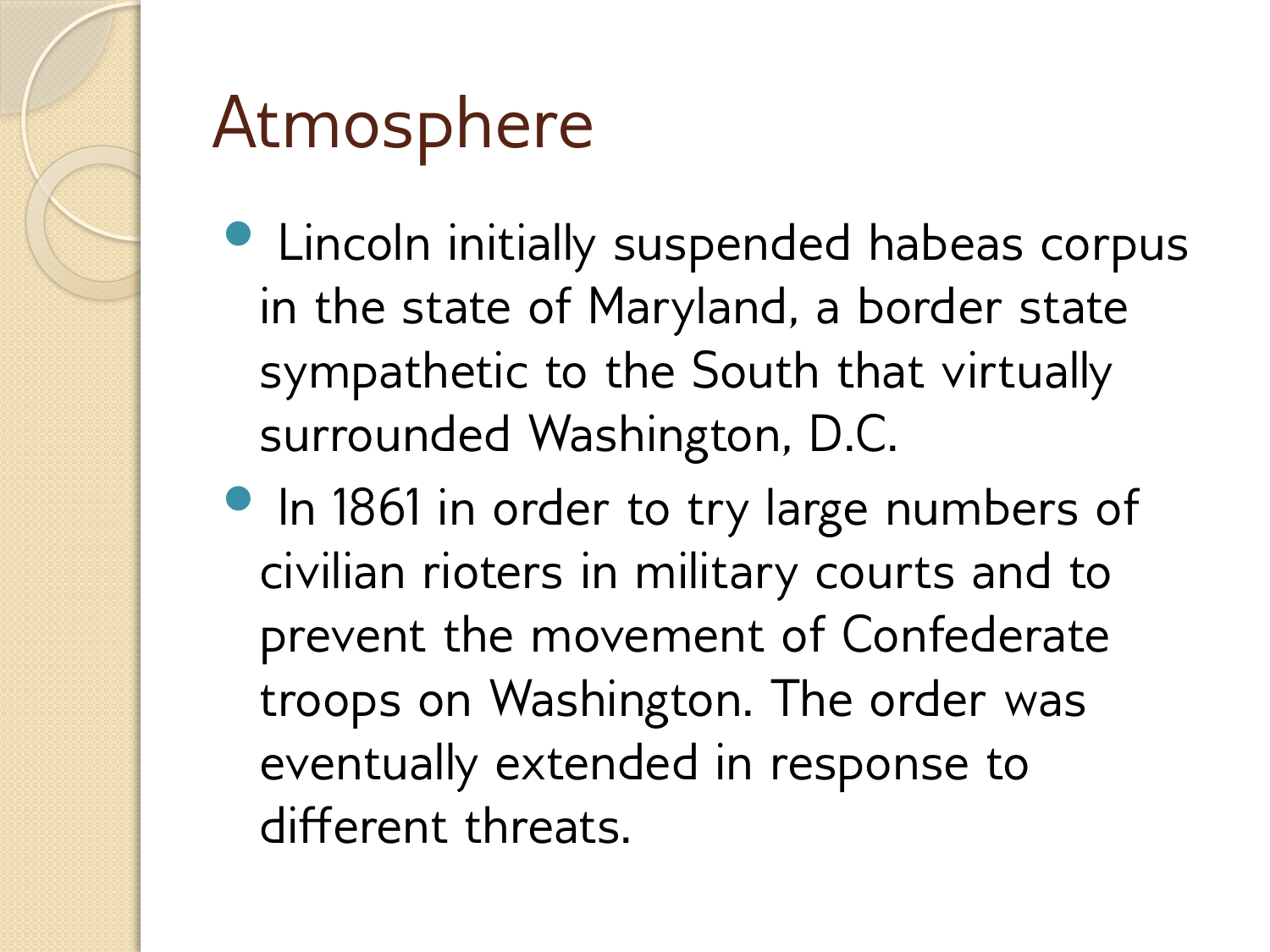

# Atmosphere
 Lincoln initially suspended habeas corpus in the state of Maryland, a border state sympathetic to the South that virtually surrounded Washington, D.C.
 In 1861 in order to try large numbers of civilian rioters in military courts and to prevent the movement of Confederate troops on Washington. The order was eventually extended in response to different threats.